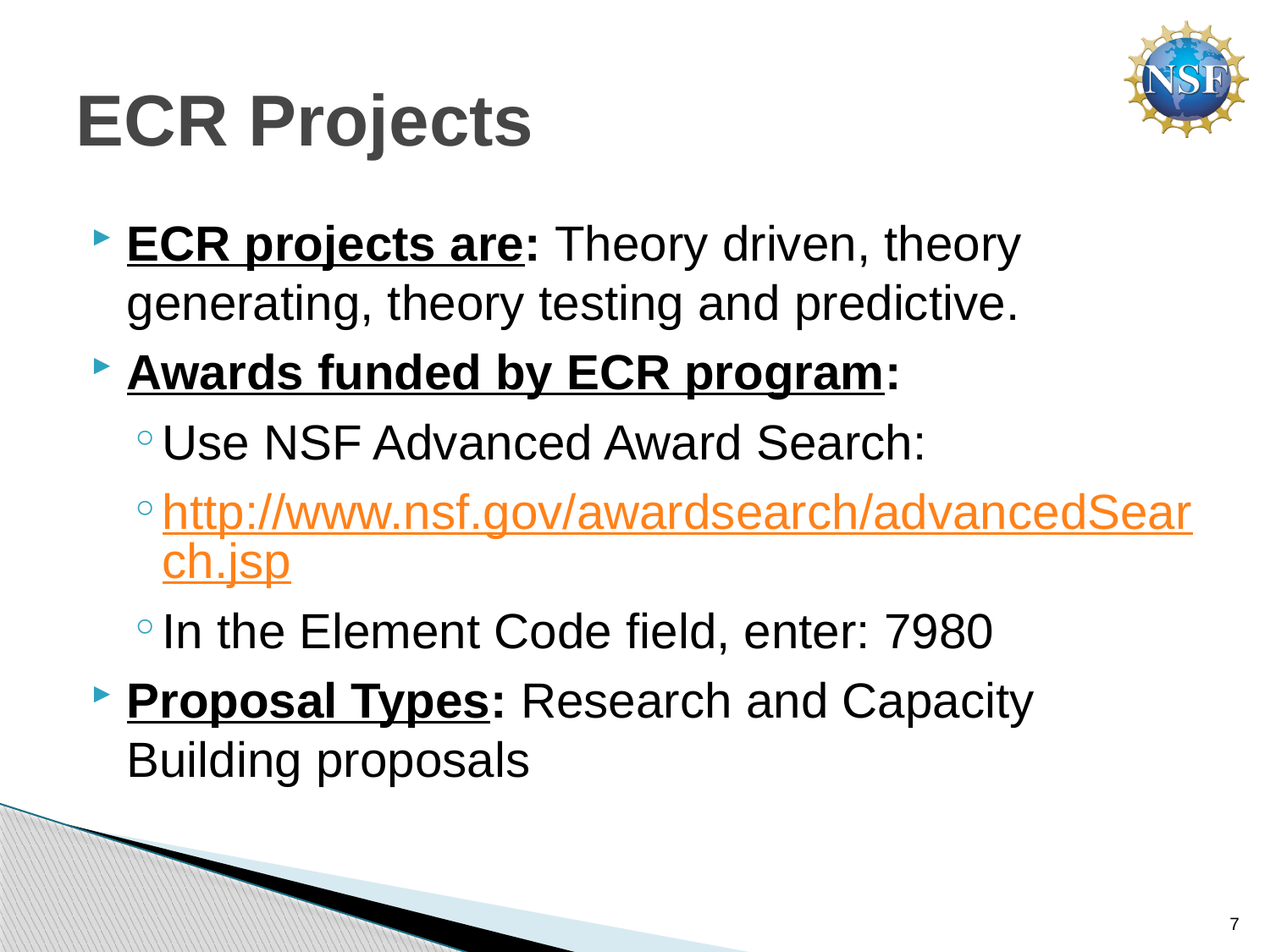

# ECR Projects
ECR projects are: Theory driven, theory generating, theory testing and predictive.
Awards funded by ECR program:
Use NSF Advanced Award Search:
http://www.nsf.gov/awardsearch/advancedSearch.jsp
In the Element Code field, enter: 7980
Proposal Types: Research and Capacity Building proposals

7